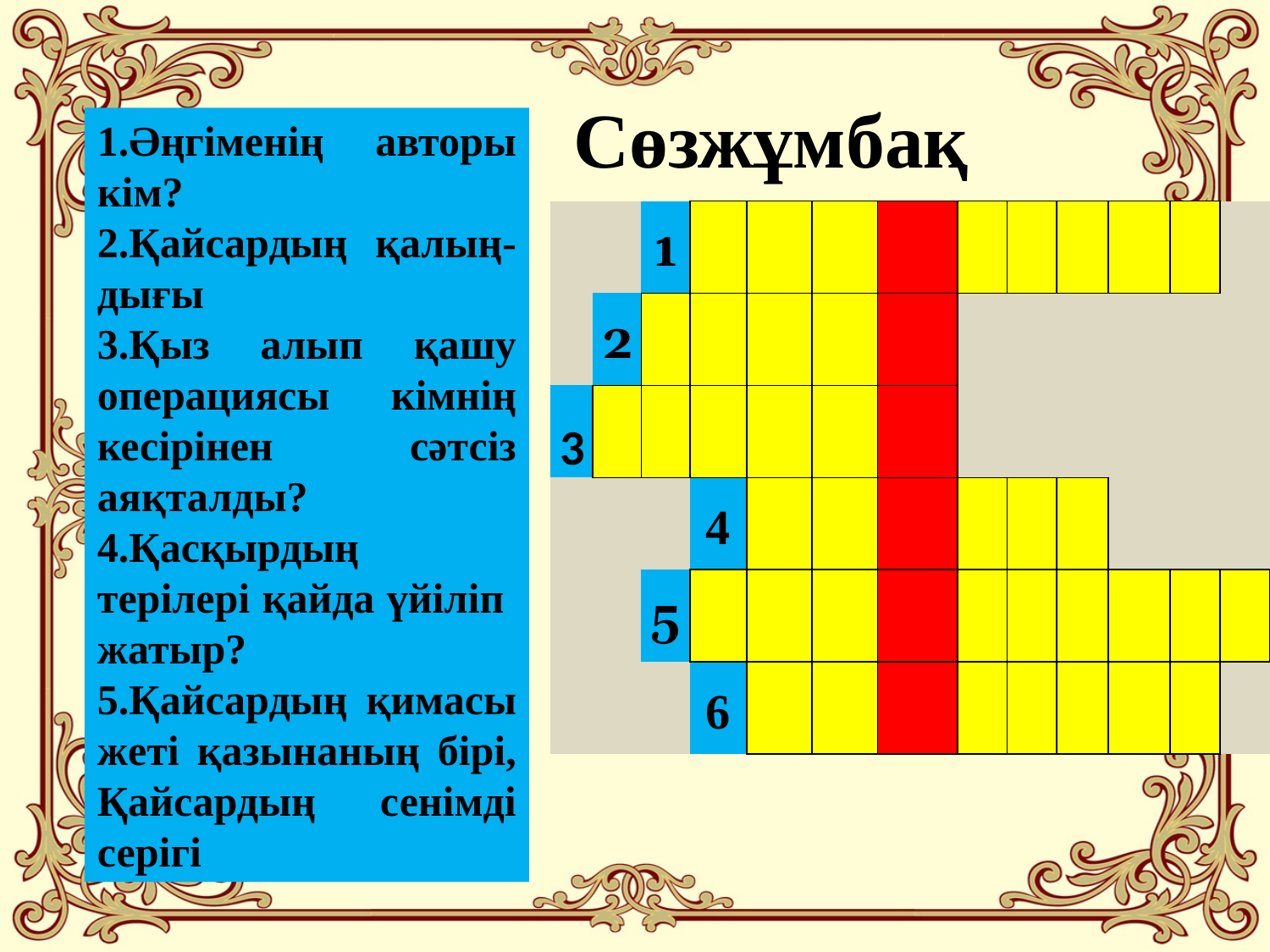

Сөзжұмбақ
1.Әңгіменің авторы кім?
2.Қайсардың қалың-дығы
3.Қыз алып қашу операциясы кімнің кесірінен сәтсіз аяқталды?
4.Қасқырдың терілері қайда үйіліп  жатыр?
5.Қайсардың қимасы жеті қазынаның бірі, Қайсардың сенімді серігі
|  |  | 1 |  |  |  |  |  |  |  |  |  |  |
| --- | --- | --- | --- | --- | --- | --- | --- | --- | --- | --- | --- | --- |
|  | 2 |  |  |  |  |  |  |  |  |  |  |  |
| 3 |  |  |  |  |  |  |  |  |  |  |  |  |
|  |  |  | 4 |  |  |  |  |  |  |  |  |  |
|  |  | 5 |  |  |  |  |  |  |  |  |  |  |
|  |  |  | 6 |  |  |  |  |  |  |  |  |  |